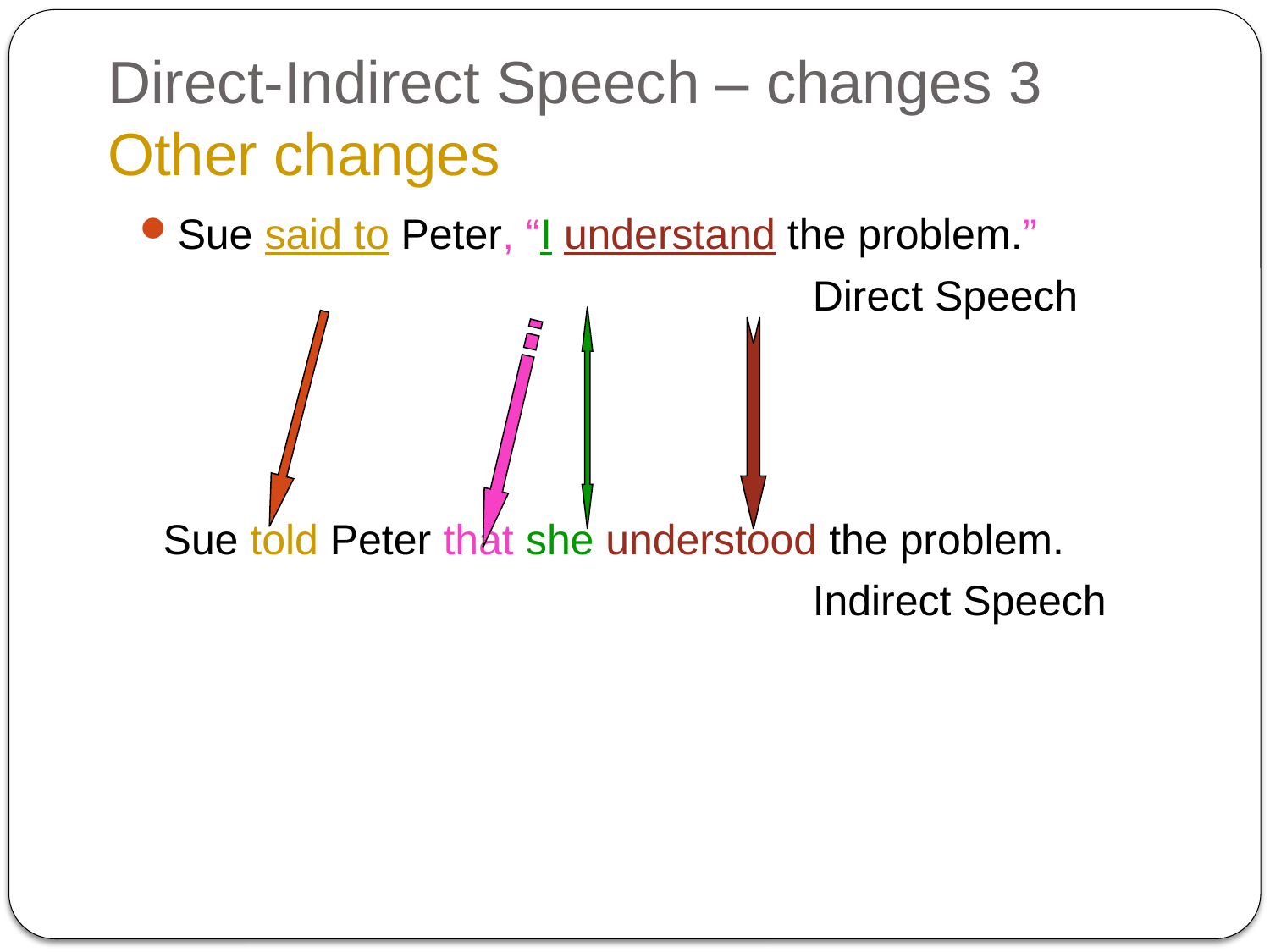

# Direct-Indirect Speech – changes 3 Other changes
Sue said to Peter, “I understand the problem.”
						Direct Speech

  Sue told Peter that she understood the problem.
						Indirect Speech